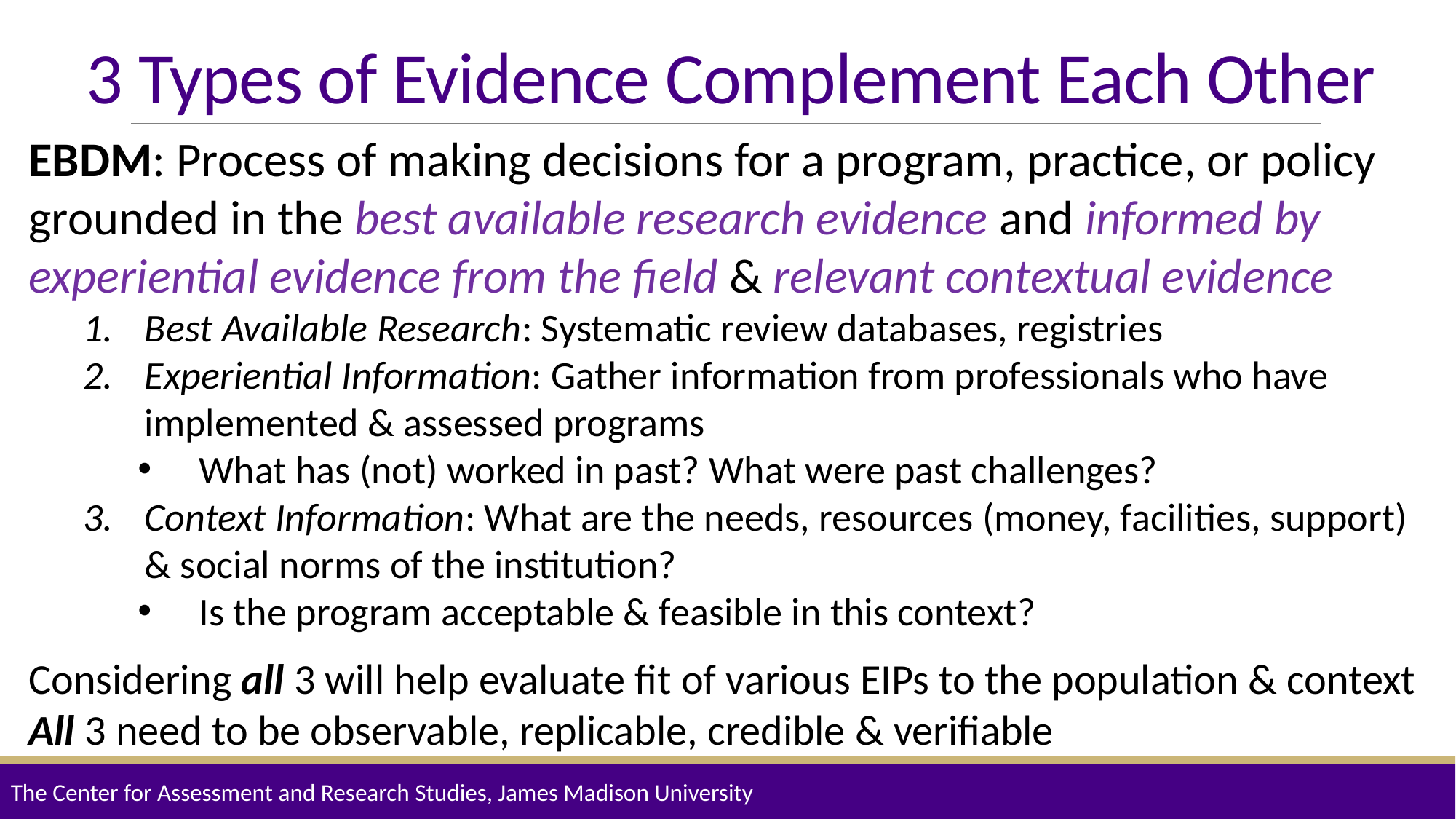

# 3 Types of Evidence Complement Each Other
EBDM: Process of making decisions for a program, practice, or policy grounded in the best available research evidence and informed by experiential evidence from the field & relevant contextual evidence
Best Available Research: Systematic review databases, registries
Experiential Information: Gather information from professionals who have implemented & assessed programs
What has (not) worked in past? What were past challenges?
Context Information: What are the needs, resources (money, facilities, support) & social norms of the institution?
Is the program acceptable & feasible in this context?

Considering all 3 will help evaluate fit of various EIPs to the population & context
All 3 need to be observable, replicable, credible & verifiable

The Center for Assessment and Research Studies, James Madison University